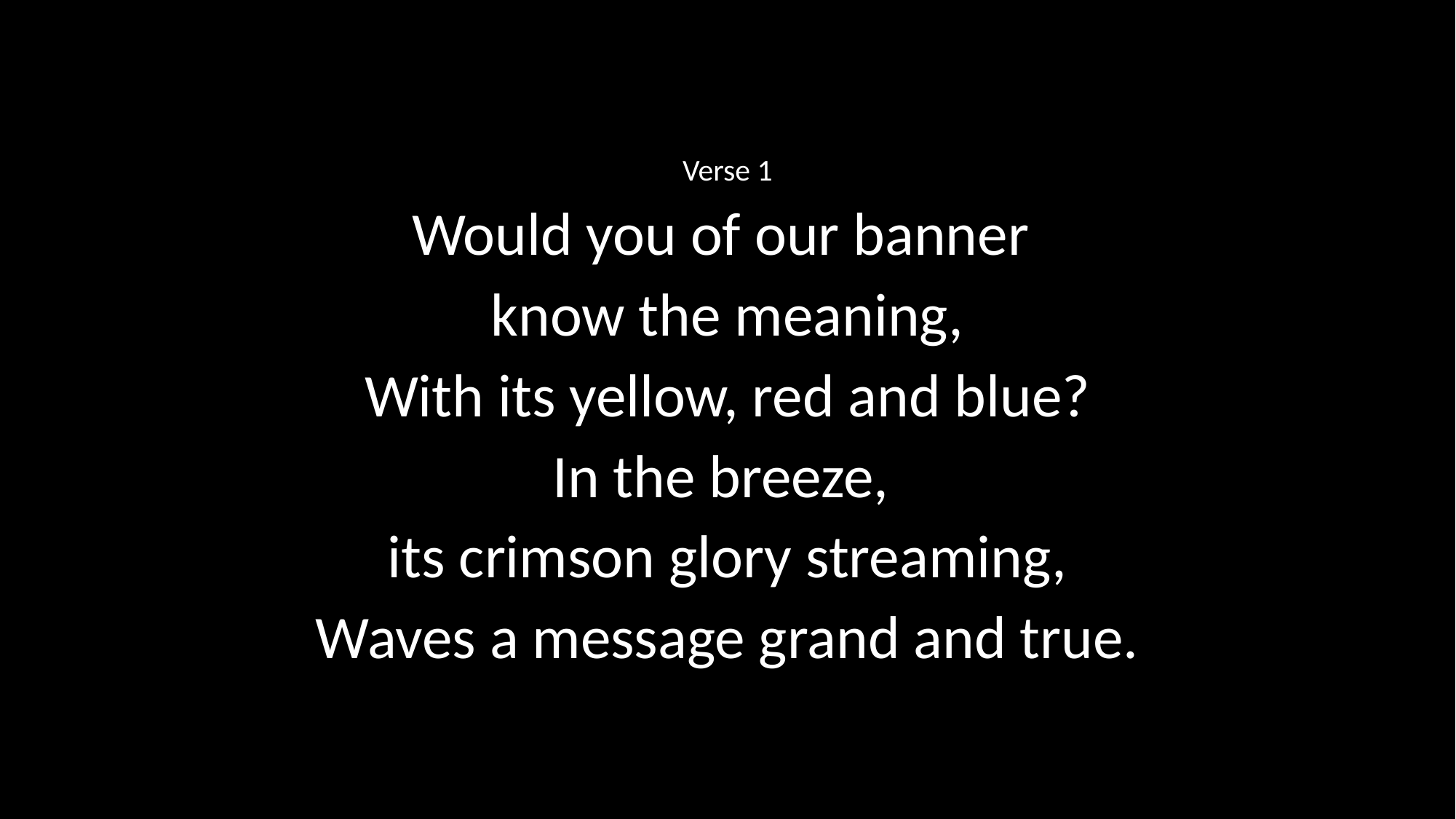

Verse 1
Would you of our banner
know the meaning,
With its yellow, red and blue?
In the breeze,
its crimson glory streaming,
Waves a message grand and true.